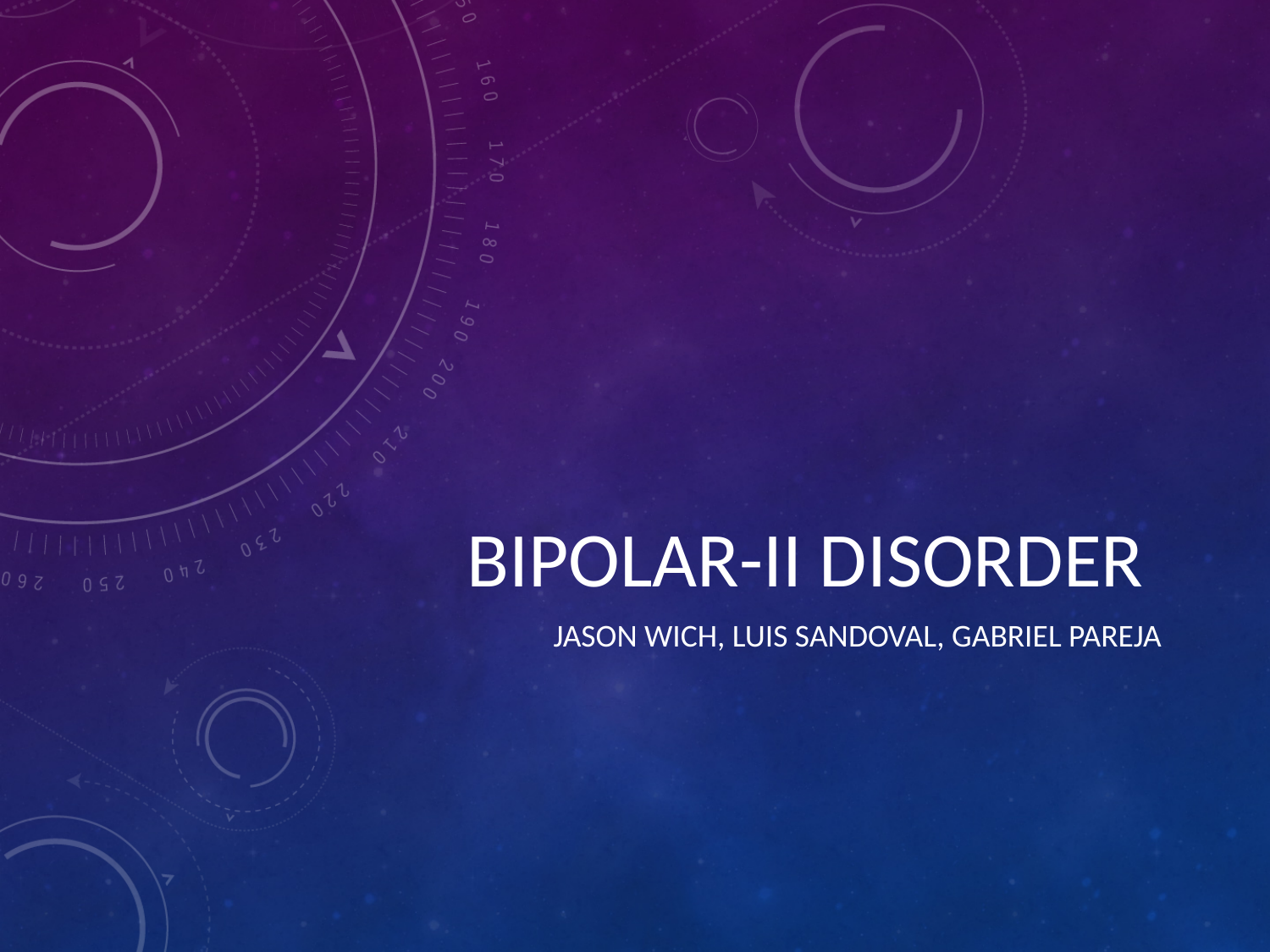

# Bipolar-II Disorder
Jason Wich, Luis Sandoval, Gabriel pareja